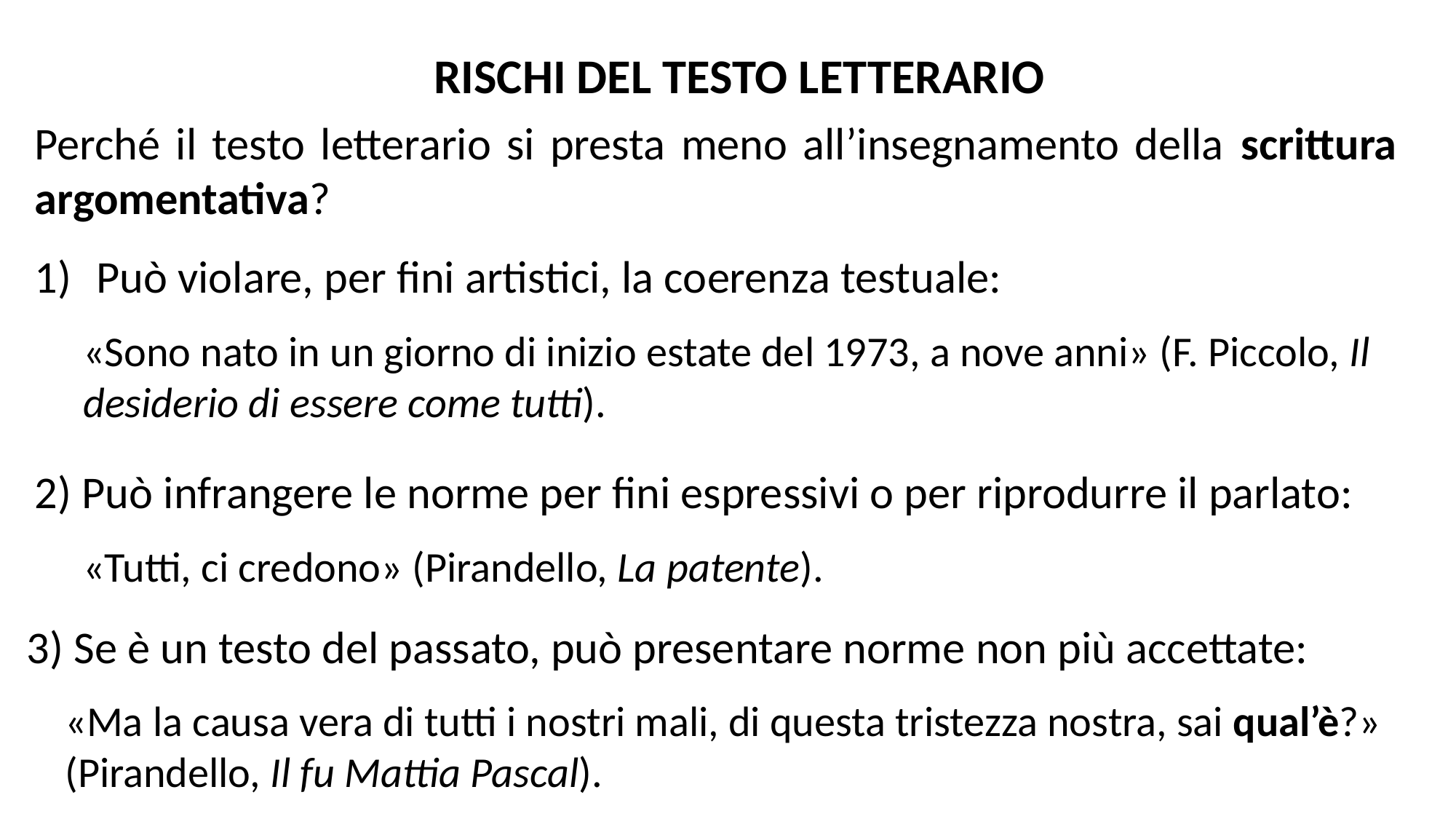

RISCHI DEL TESTO LETTERARIO
Perché il testo letterario si presta meno all’insegnamento della scrittura argomentativa?
Può violare, per fini artistici, la coerenza testuale:

     «Sono nato in un giorno di inizio estate del 1973, a nove anni» (F. Piccolo, Il
     desiderio di essere come tutti).
2) Può infrangere le norme per fini espressivi o per riprodurre il parlato:

     «Tutti, ci credono» (Pirandello, La patente).
3) Se è un testo del passato, può presentare norme non più accettate:

    «Ma la causa vera di tutti i nostri mali, di questa tristezza nostra, sai qual’è?»
    (Pirandello, Il fu Mattia Pascal).